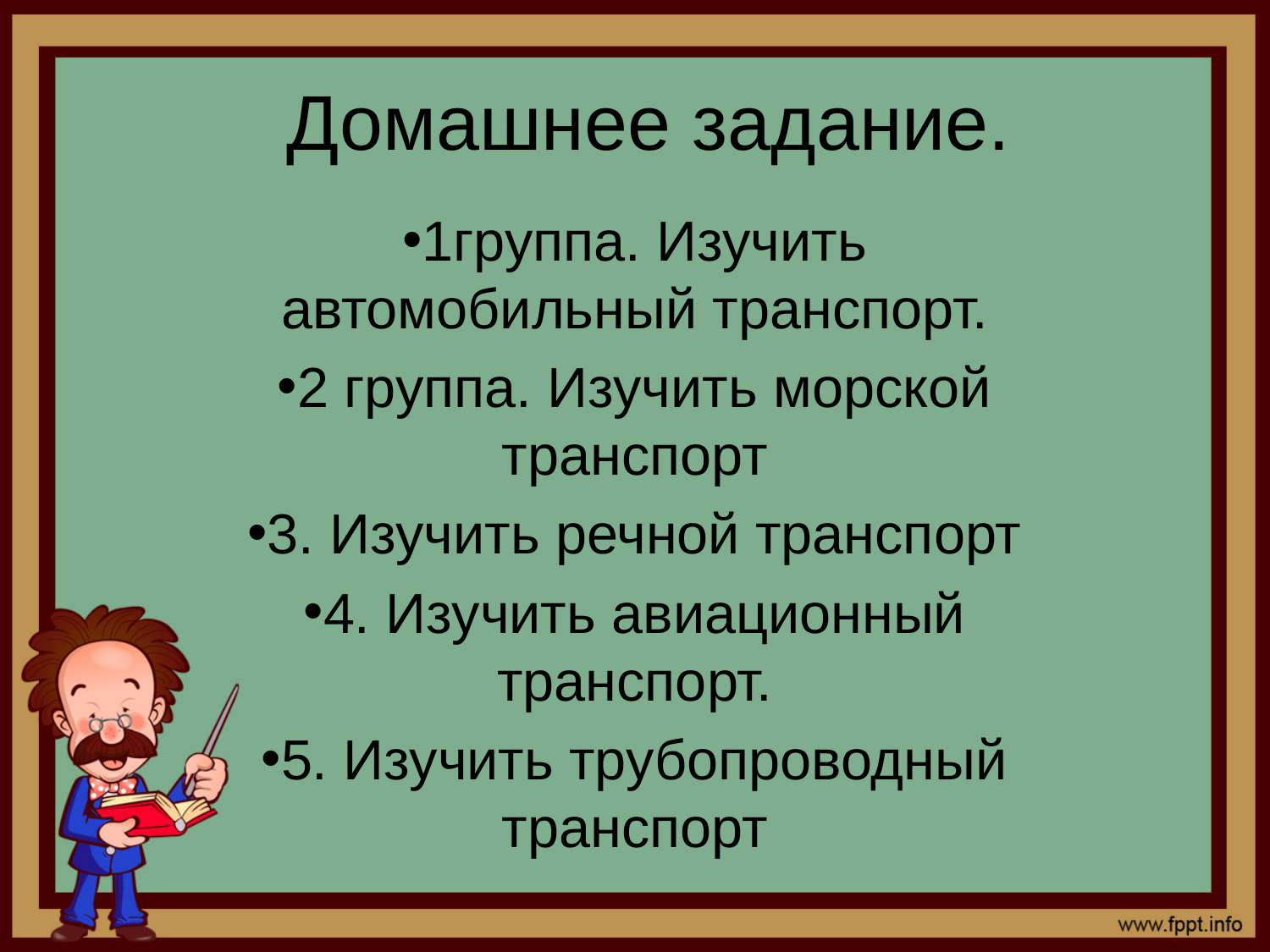

# Домашнее задание.
1группа. Изучить автомобильный транспорт.
2 группа. Изучить морской транспорт
3. Изучить речной транспорт
4. Изучить авиационный транспорт.
5. Изучить трубопроводный транспорт